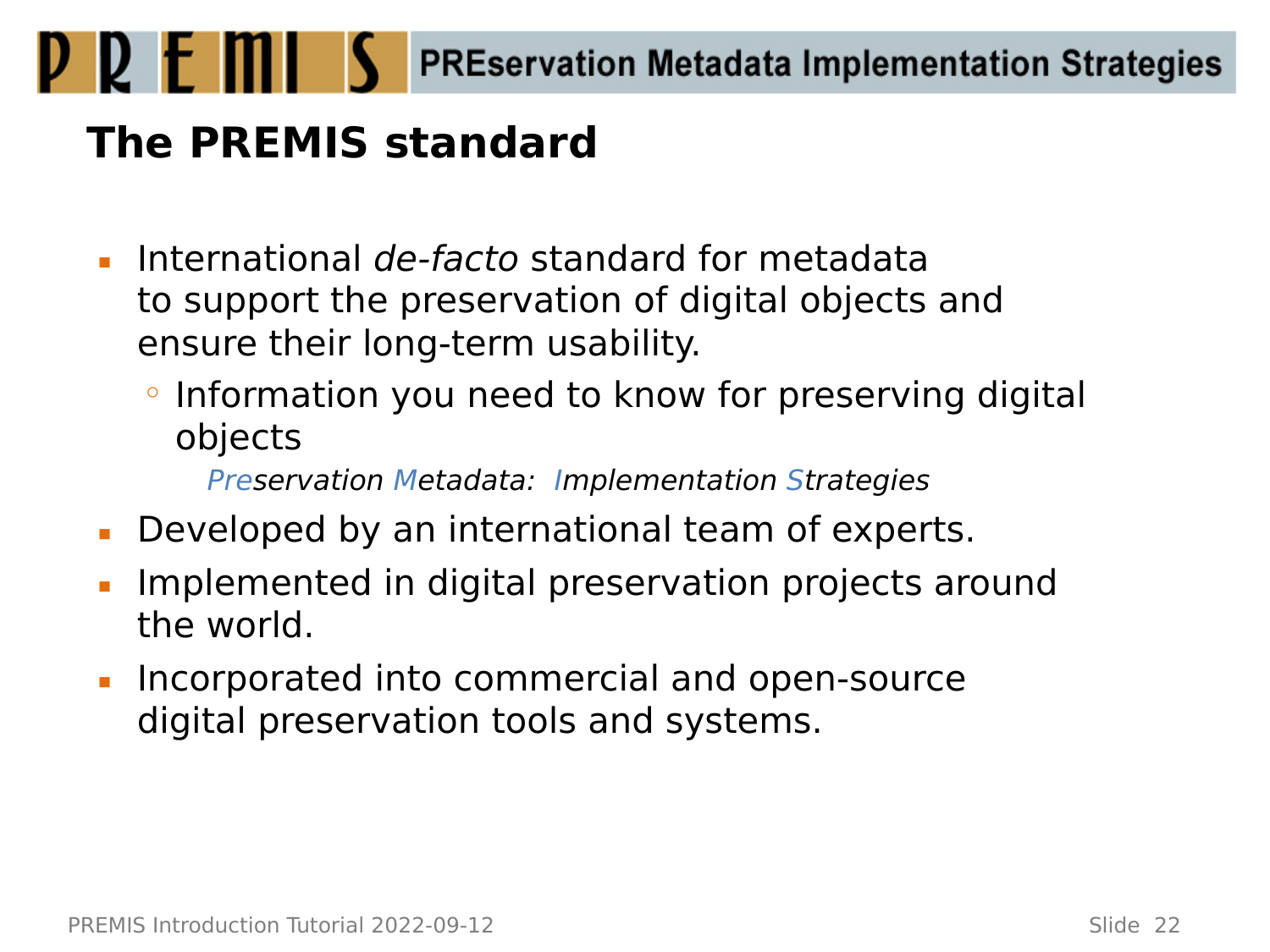

# The PREMIS standard

International de-facto standard for metadata
to support the preservation of digital objects and
ensure their long-term usability.
Information you need to know for preserving digital objects
Preservation Metadata:  Implementation Strategies
Developed by an international team of experts.
Implemented in digital preservation projects around the world.
Incorporated into commercial and open-source
digital preservation tools and systems.